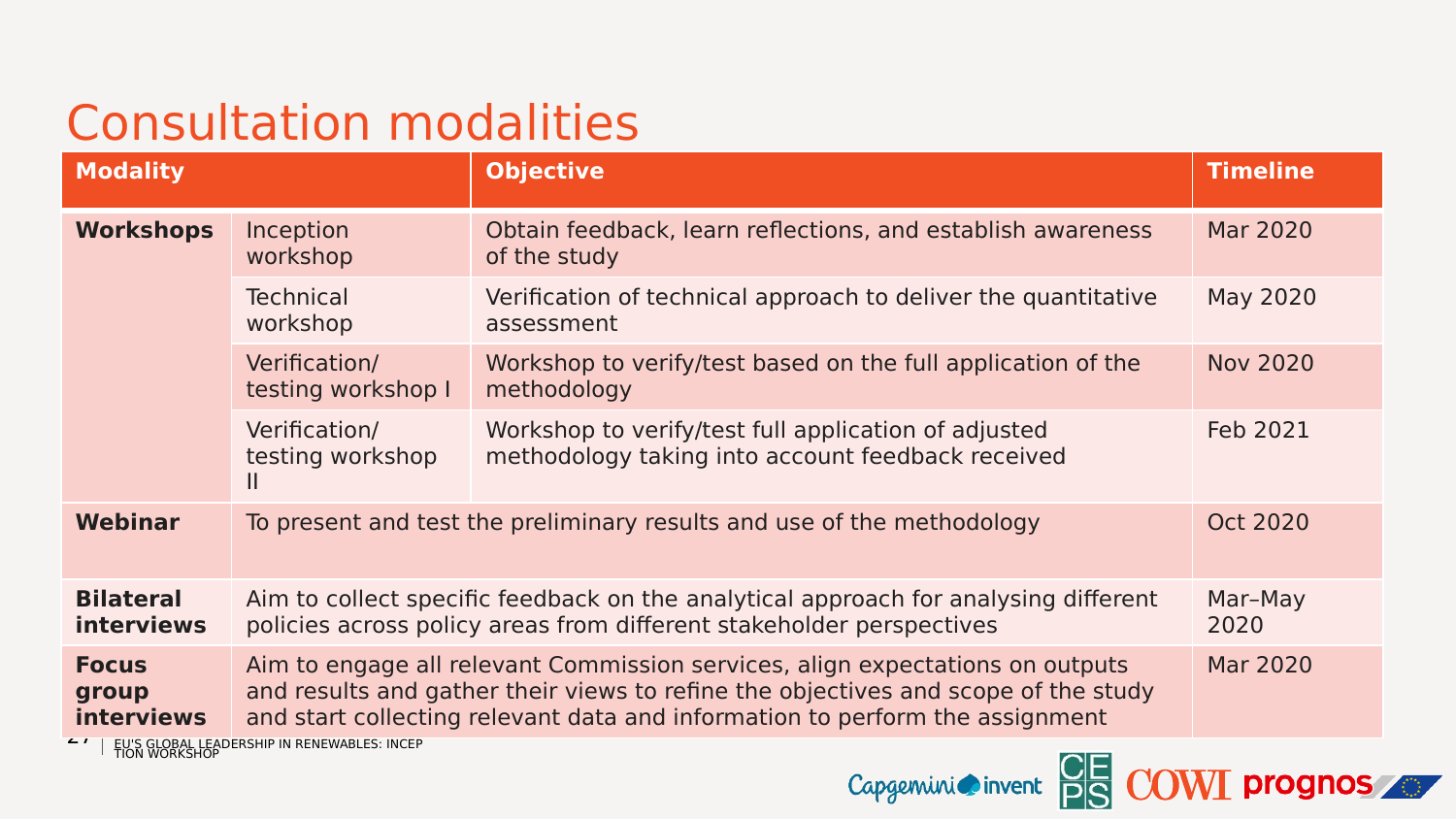

# Consultation modalities
| Modality |  | Objective | Timeline |
| --- | --- | --- | --- |
| Workshops | Inception workshop | Obtain feedback, learn reflections, and establish awareness of the study | Mar 2020 |
|  | Technical workshop | Verification of technical approach to deliver the quantitative assessment | May 2020 |
|  | Verification/testing workshop I | Workshop to verify/test based on the full application of the methodology | Nov 2020 |
|  | Verification/testing workshop II | Workshop to verify/test full application of adjusted methodology taking into account feedback received | Feb 2021 |
| Webinar | To present and test the preliminary results and use of the methodology |  | Oct 2020 |
| Bilateral interviews | Aim to collect specific feedback on the analytical approach for analysing different policies across policy areas from different stakeholder perspectives |  | Mar–May 2020 |
| Focus group interviews | Aim to engage all relevant Commission services, align expectations on outputs and results and gather their views to refine the objectives and scope of the study and start collecting relevant data and information to perform the assignment |  | Mar 2020 |
27
EU's global leadership in renewables: Inception workshop